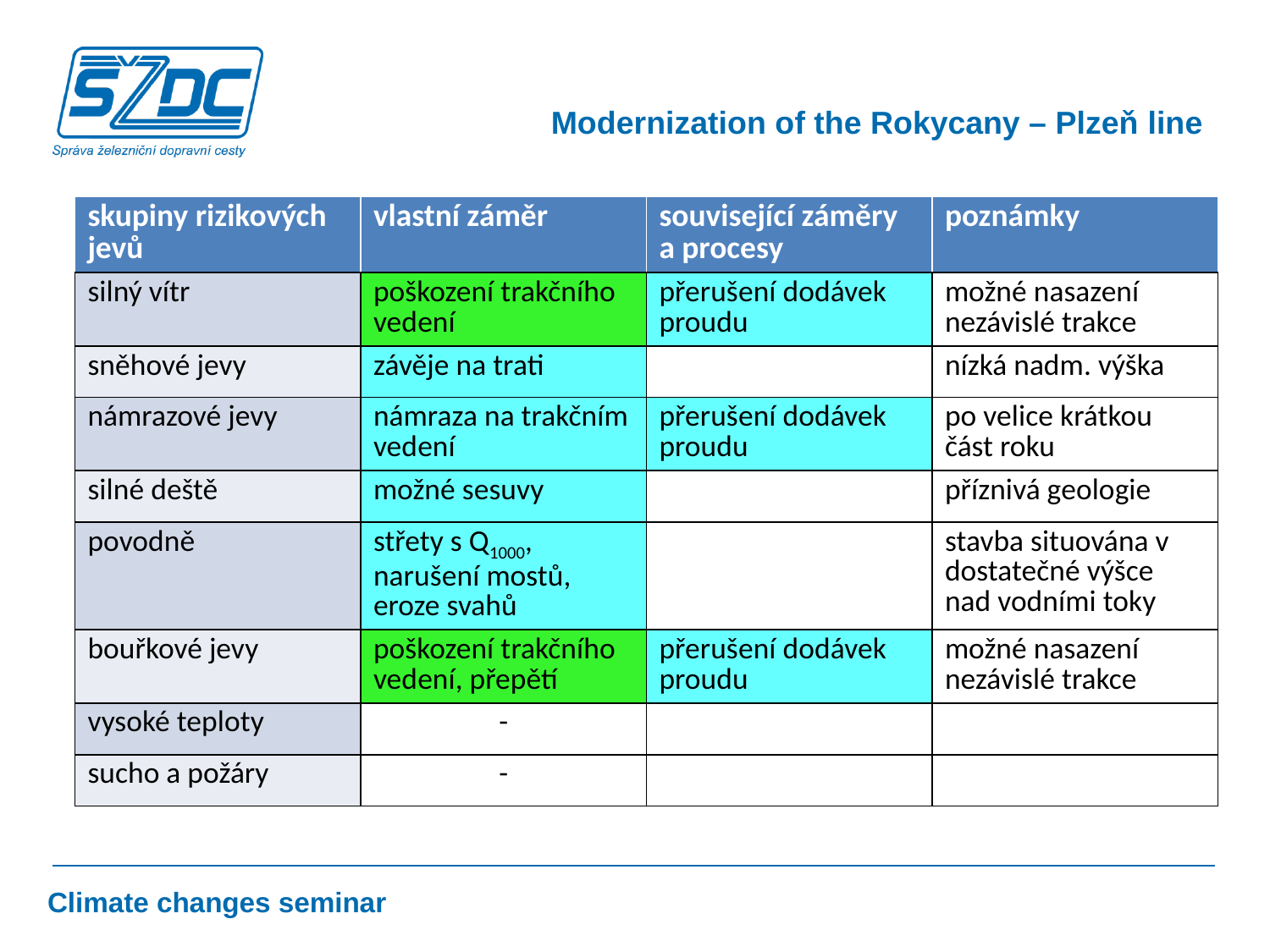

Modernization of the Rokycany – Plzeň line

| skupiny rizikových jevů | vlastní záměr | související záměry a procesy | poznámky |
| --- | --- | --- | --- |
| silný vítr | poškození trakčního vedení | přerušení dodávek proudu | možné nasazení nezávislé trakce |
| sněhové jevy | závěje na trati |  | nízká nadm. výška |
| námrazové jevy | námraza na trakčním vedení | přerušení dodávek proudu | po velice krátkou část roku |
| silné deště | možné sesuvy |  | příznivá geologie |
| povodně | střety s Q1000, narušení mostů, eroze svahů |  | stavba situována v dostatečné výšce nad vodními toky |
| bouřkové jevy | poškození trakčního vedení, přepětí | přerušení dodávek proudu | možné nasazení nezávislé trakce |
| vysoké teploty | - |  |  |
| sucho a požáry | - |  |  |
Climate changes seminar